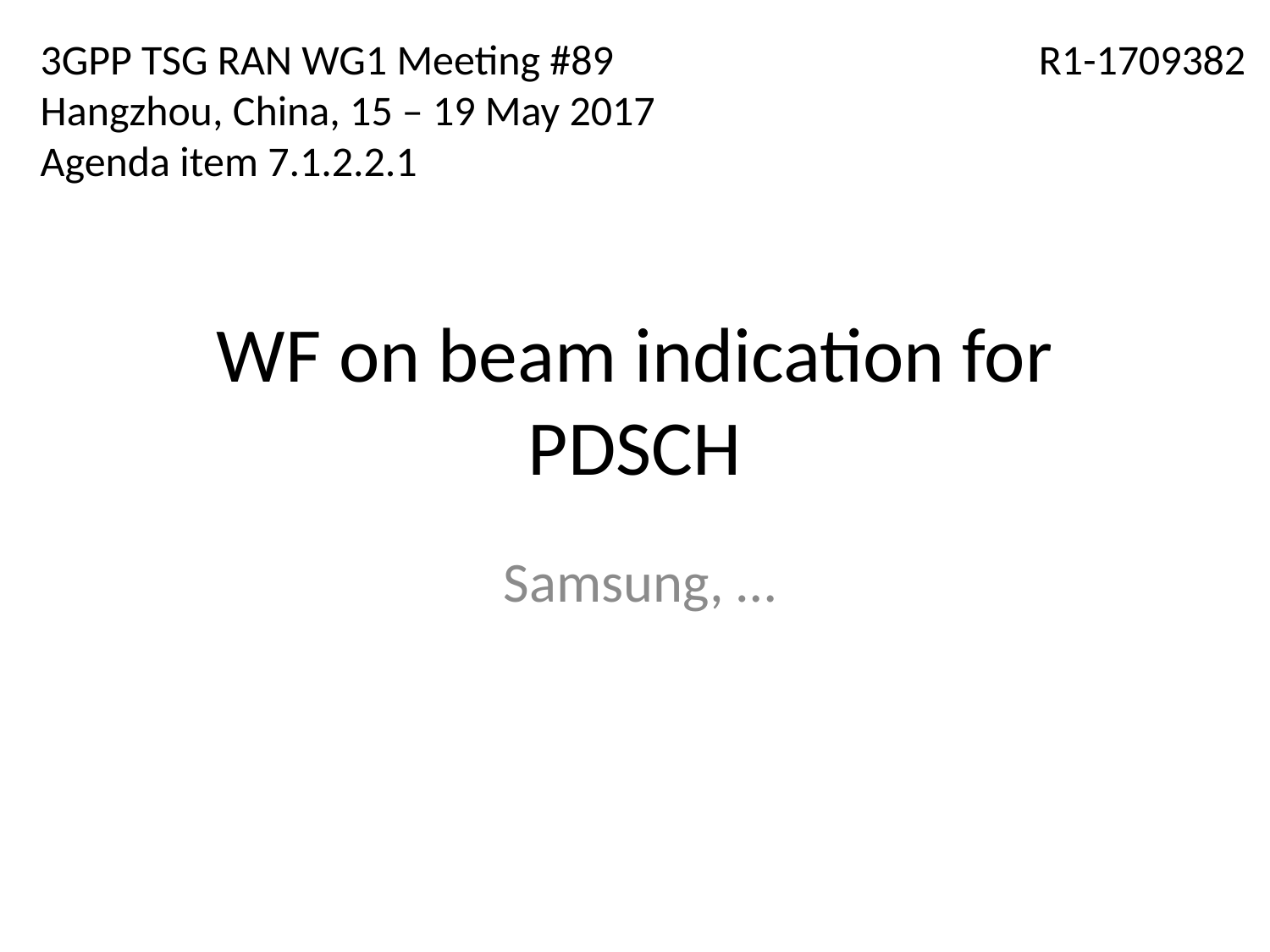

3GPP TSG RAN WG1 Meeting #89
Hangzhou, China, 15 – 19 May 2017
Agenda item 7.1.2.2.1
R1-1709382
# WF on beam indication for PDSCH
Samsung, …